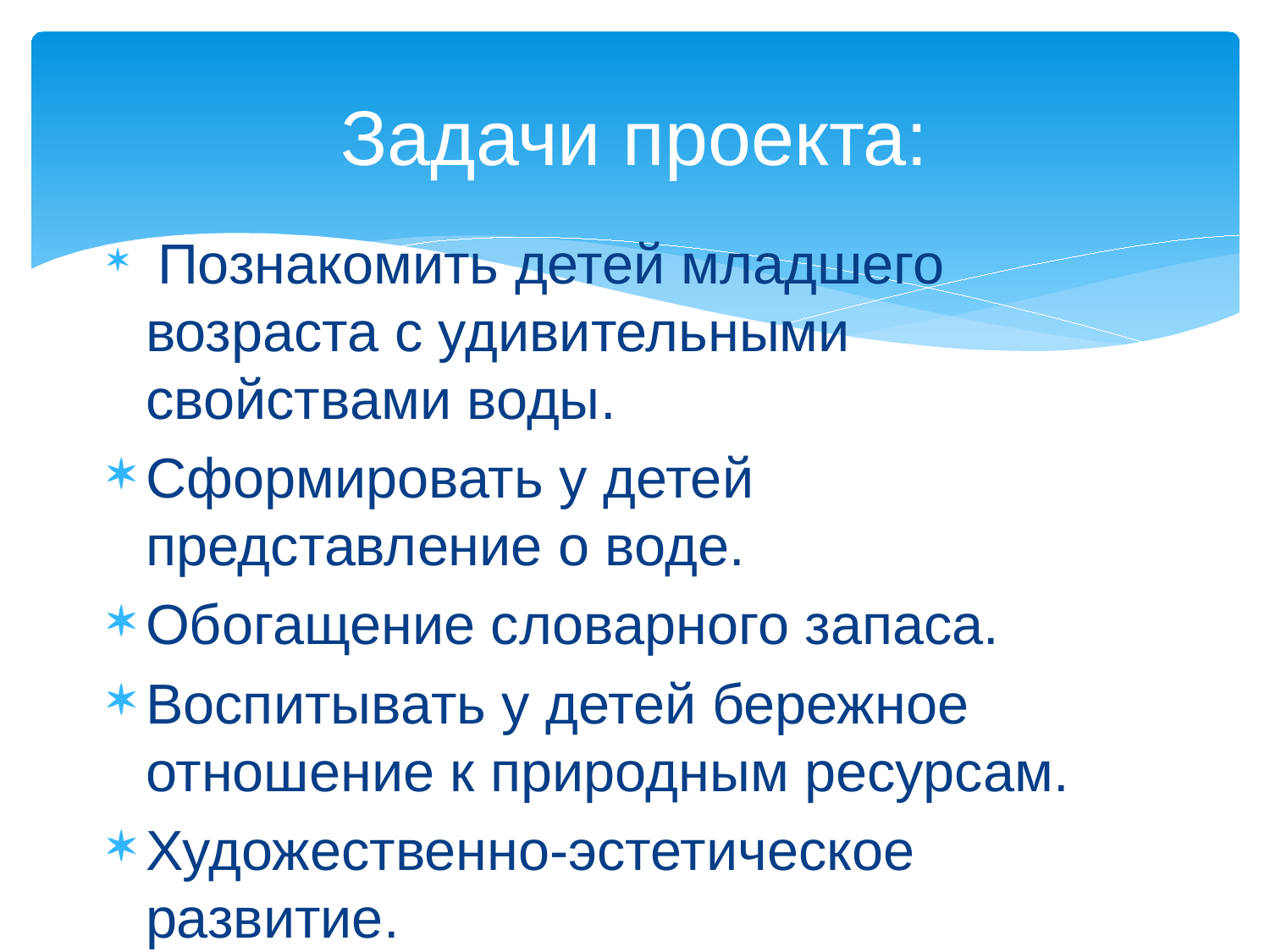

# Задачи проекта:
 Познакомить детей младшего возраста с удивительными свойствами воды.
Сформировать у детей представление о воде.
Обогащение словарного запаса.
Воспитывать у детей бережное отношение к природным ресурсам.
Художественно-эстетическое развитие.